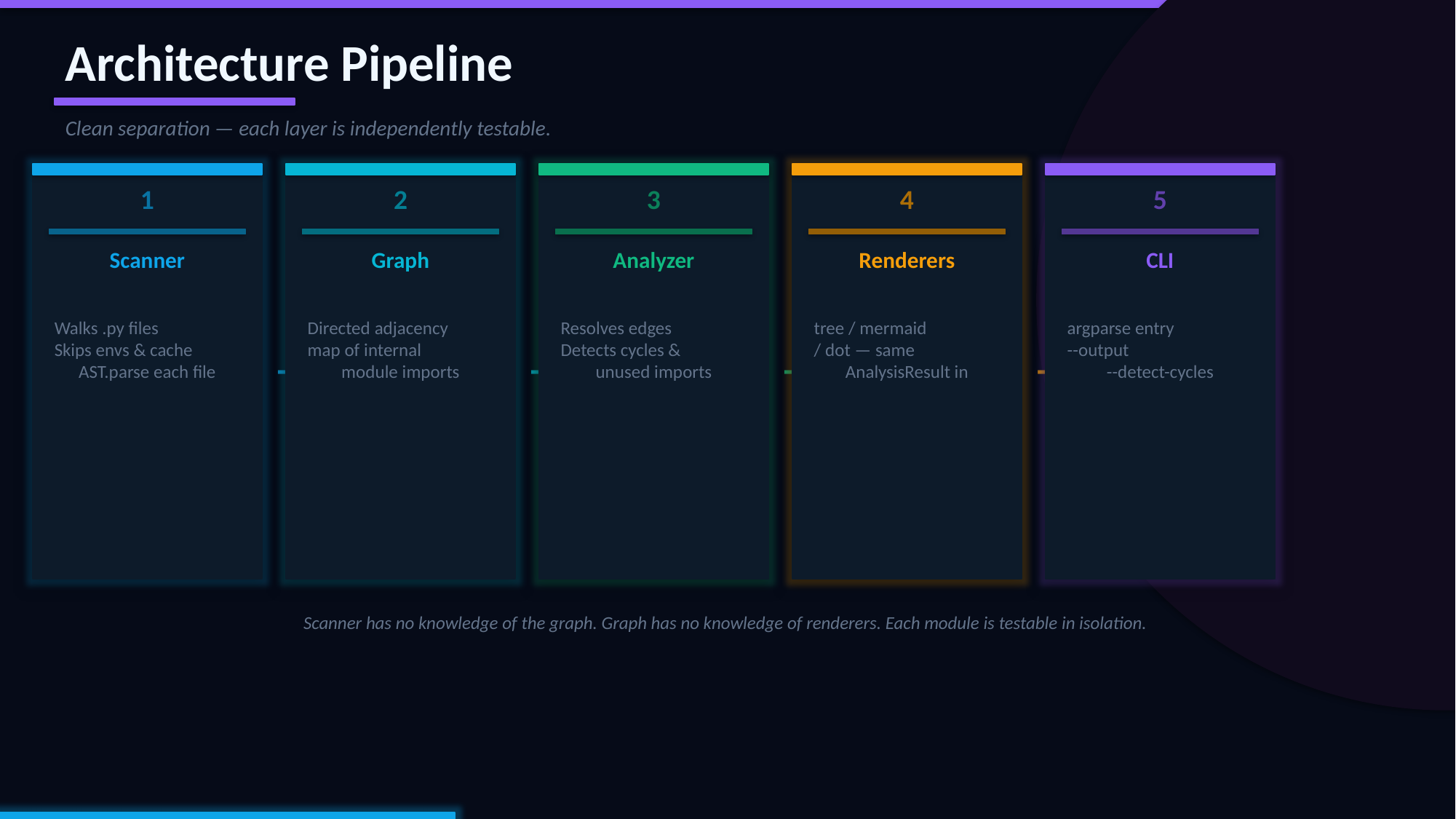

ARCHITECTURE
Architecture Pipeline

Clean separation — each layer is independently testable.

1
2
3
4
5

Scanner
Graph
Analyzer
Renderers
CLI
Walks .py files
Skips envs & cache
AST.parse each file
Directed adjacency
map of internal
module imports
Resolves edges
Detects cycles &
unused imports
tree / mermaid
/ dot — same
AnalysisResult in
argparse entry
--output
--detect-cycles
→
→
→
→
Scanner has no knowledge of the graph. Graph has no knowledge of renderers. Each module is testable in isolation.